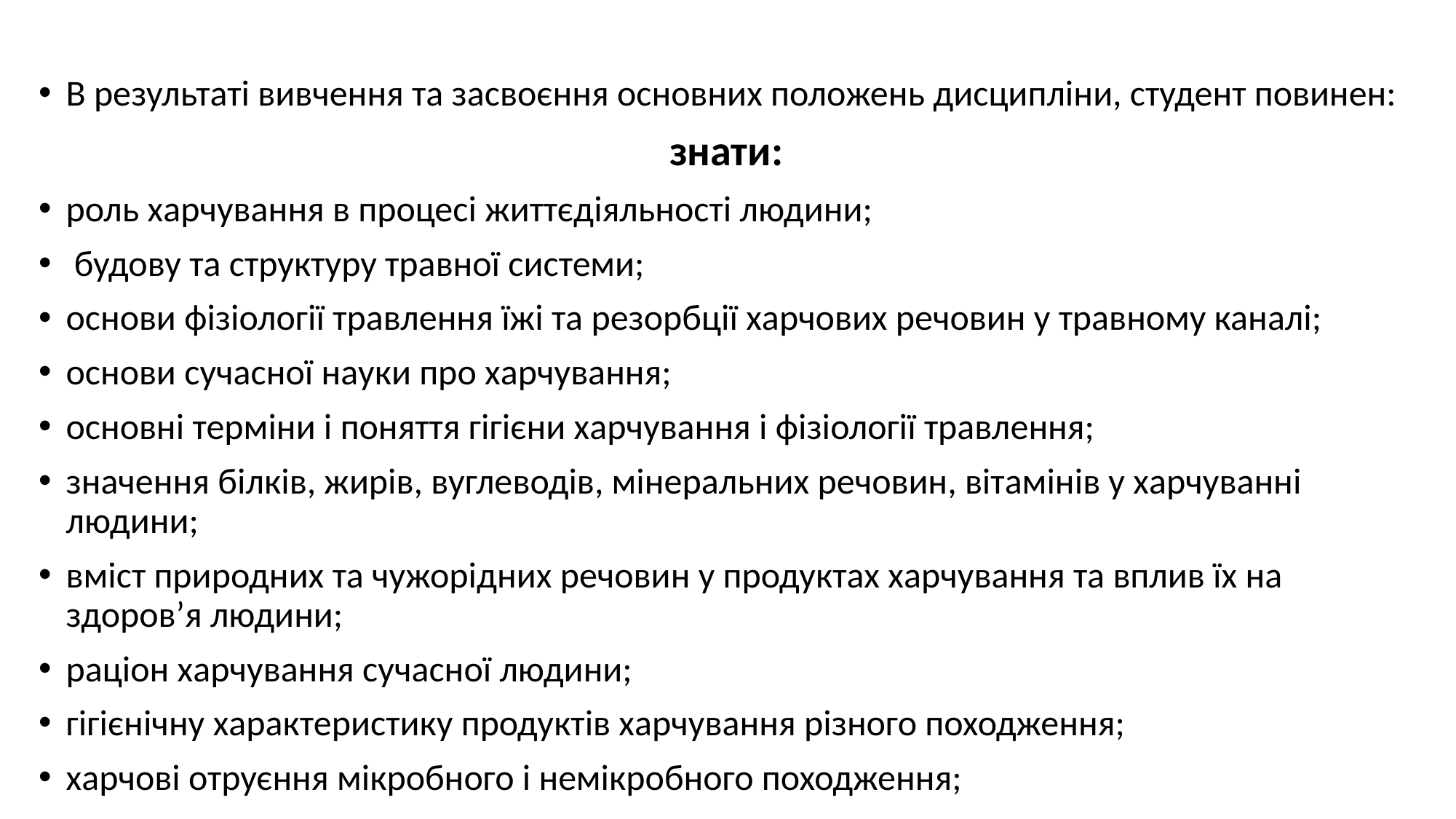

#
В результаті вивчення та засвоєння основних положень дисципліни, студент повинен:
знати:
роль харчування в процесі життєдіяльності людини;
 будову та структуру травної системи;
основи фізіології травлення їжі та резорбції харчових речовин у травному каналі;
основи сучасної науки про харчування;
основні терміни і поняття гігієни харчування і фізіології травлення;
значення білків, жирів, вуглеводів, мінеральних речовин, вітамінів у харчуванні людини;
вміст природних та чужорідних речовин у продуктах харчування та вплив їх на здоров’я людини;
раціон харчування сучасної людини;
гігієнічну характеристику продуктів харчування різного походження;
харчові отруєння мікробного і немікробного походження;